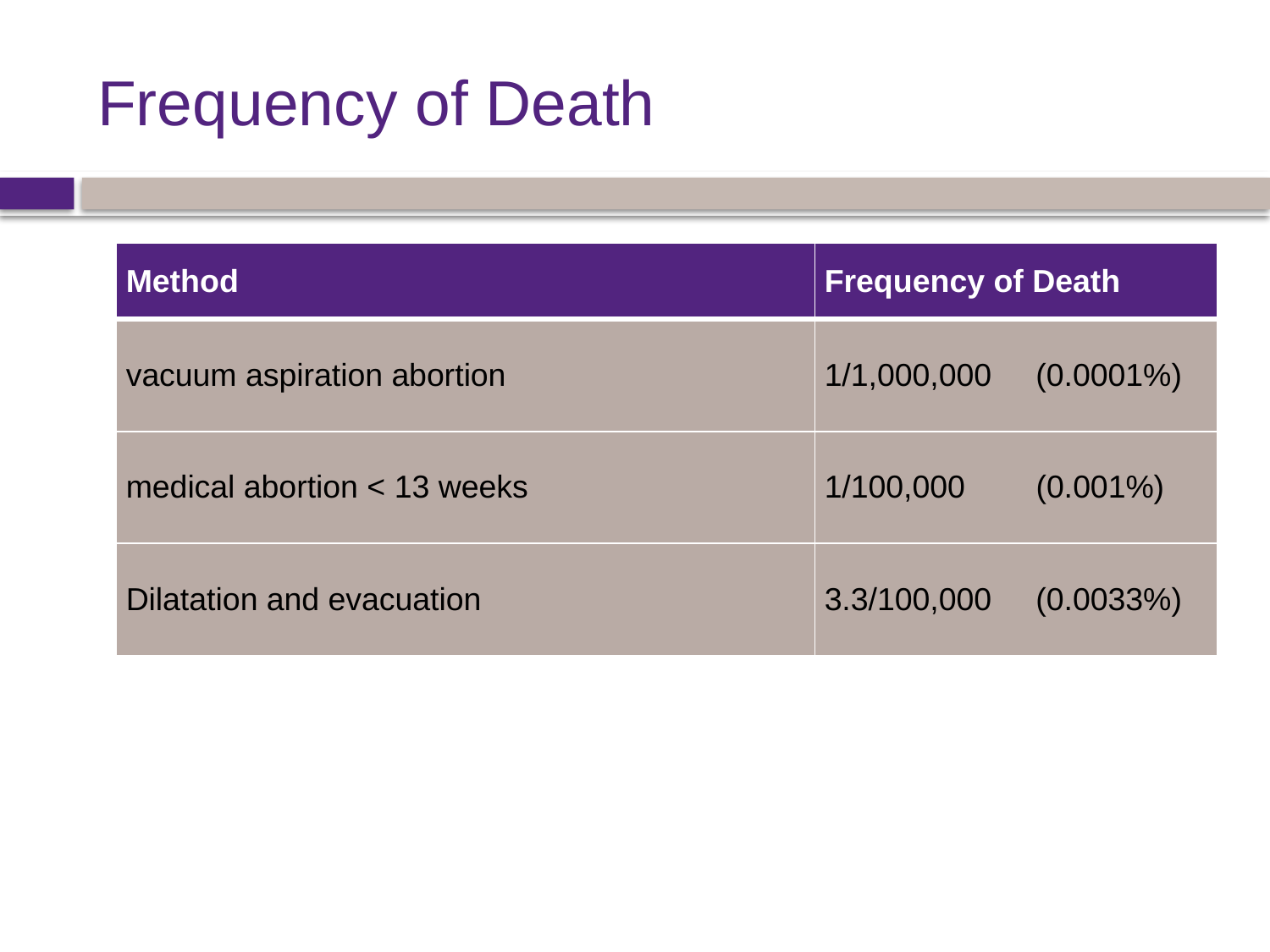

# Frequency of Death
| Method | Frequency of Death |
| --- | --- |
| vacuum aspiration abortion | 1/1,000,000 (0.0001%) |
| medical abortion < 13 weeks | 1/100,000 (0.001%) |
| Dilatation and evacuation | 3.3/100,000 (0.0033%) |